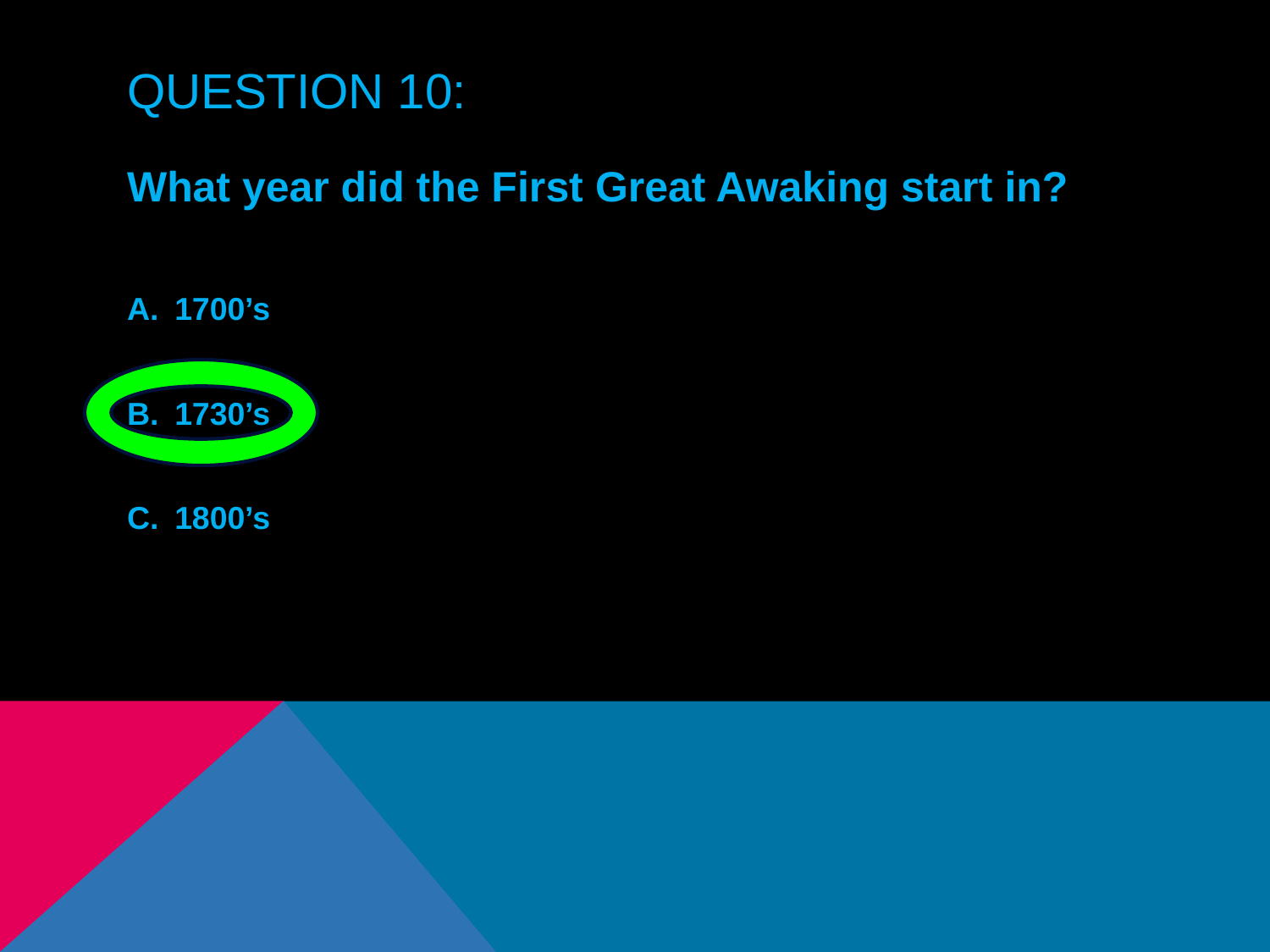

# Question 10:
What year did the First Great Awaking start in?

1700’s

1730’s

1800’s